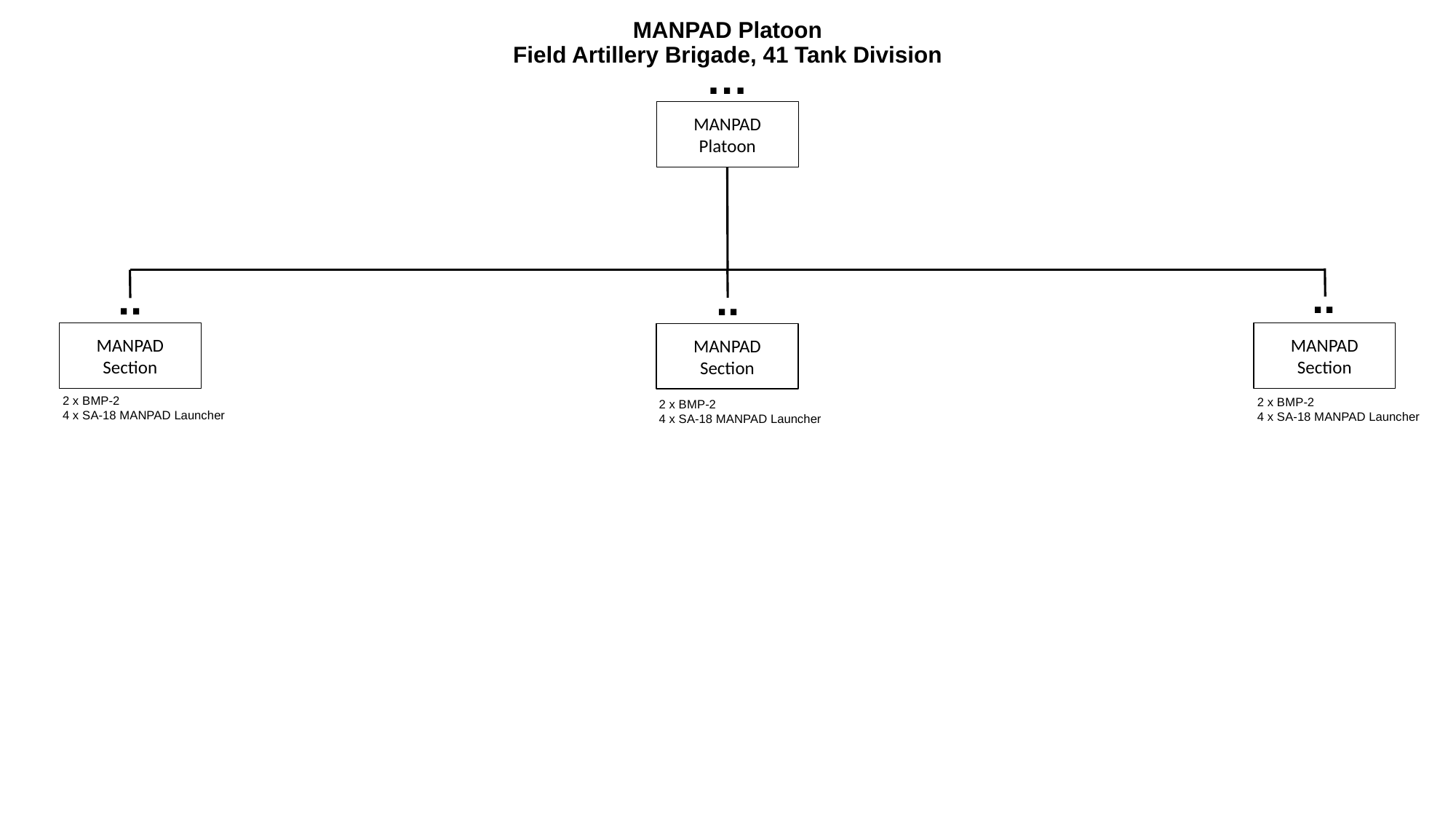

# MANPAD Platoon Field Artillery Brigade, 41 Tank Division
…
MANPAD
Platoon
..
..
..
MANPAD
Section
MANPAD
Section
MANPAD
Section
2 x BMP-2
4 x SA-18 MANPAD Launcher
2 x BMP-2
4 x SA-18 MANPAD Launcher
2 x BMP-2
4 x SA-18 MANPAD Launcher